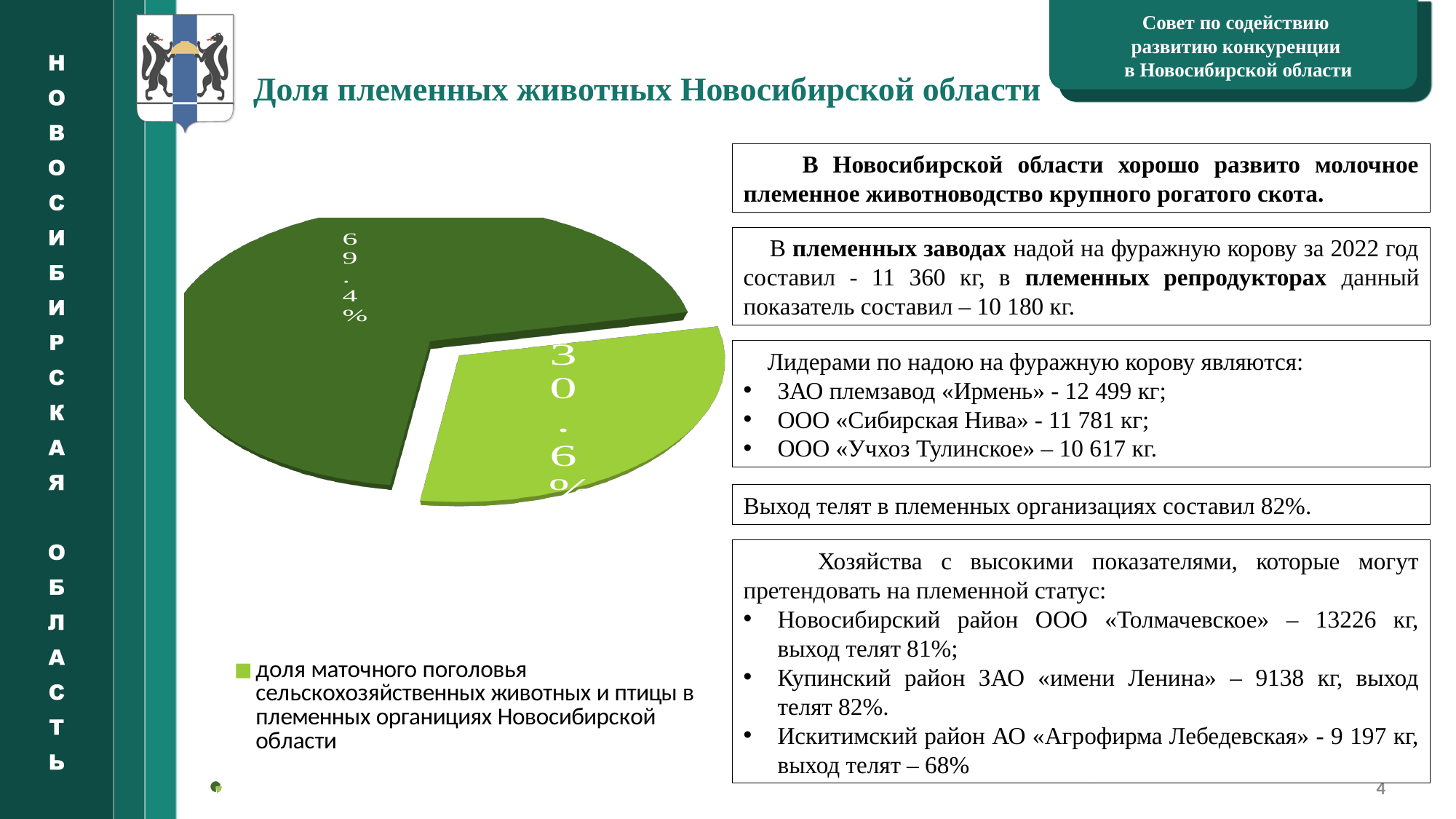

Доля племенных животных Новосибирской области
Совет по содействию
развитию конкуренции
в Новосибирской области

### Chart

| Category |
|---|

[unsupported chart]

    В Новосибирской области хорошо развито молочное племенное животноводство крупного рогатого скота.
    В племенных заводах надой на фуражную корову за 2022 год составил - 11 360 кг, в племенных репродукторах данный показатель составил – 10 180 кг.
    Лидерами по надою на фуражную корову являются:
ЗАО племзавод «Ирмень» - 12 499 кг;
ООО «Сибирская Нива» - 11 781 кг;
ООО «Учхоз Тулинское» – 10 617 кг.
Выход телят в племенных организациях составил 82%.
    Хозяйства с высокими показателями, которые могут претендовать на племенной статус:
Новосибирский район ООО «Толмачевское» – 13226 кг, выход телят 81%;
Купинский район ЗАО «имени Ленина» – 9138 кг, выход телят 82%.
Искитимский район АО «Агрофирма Лебедевская» - 9 197 кг, выход телят – 68%

[unsupported chart]

4